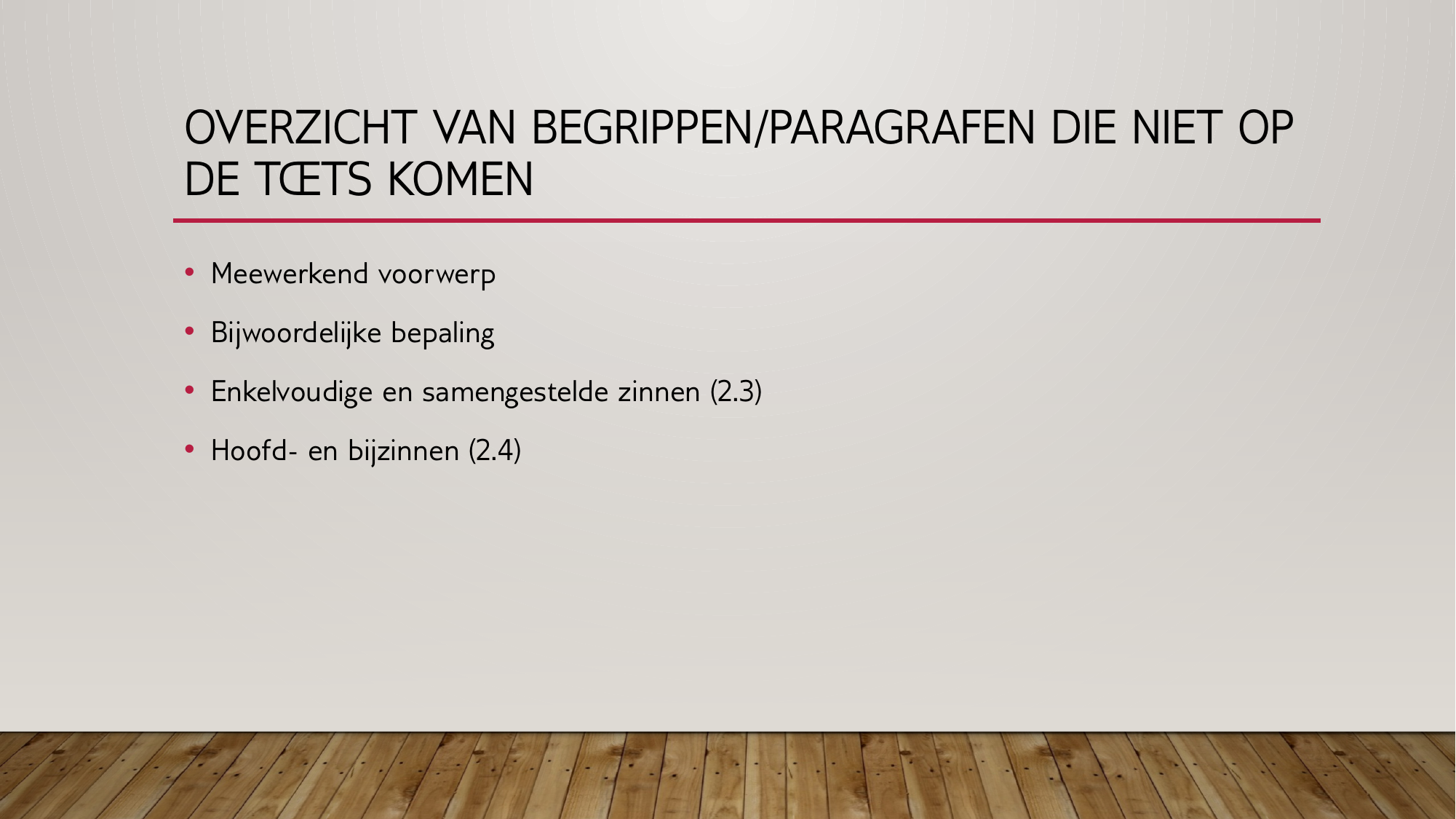

# Overzicht van begrippen/paragrafen die niet op de toets komen
Meewerkend voorwerp
Bijwoordelijke bepaling
Enkelvoudige en samengestelde zinnen (2.3)
Hoofd- en bijzinnen (2.4)